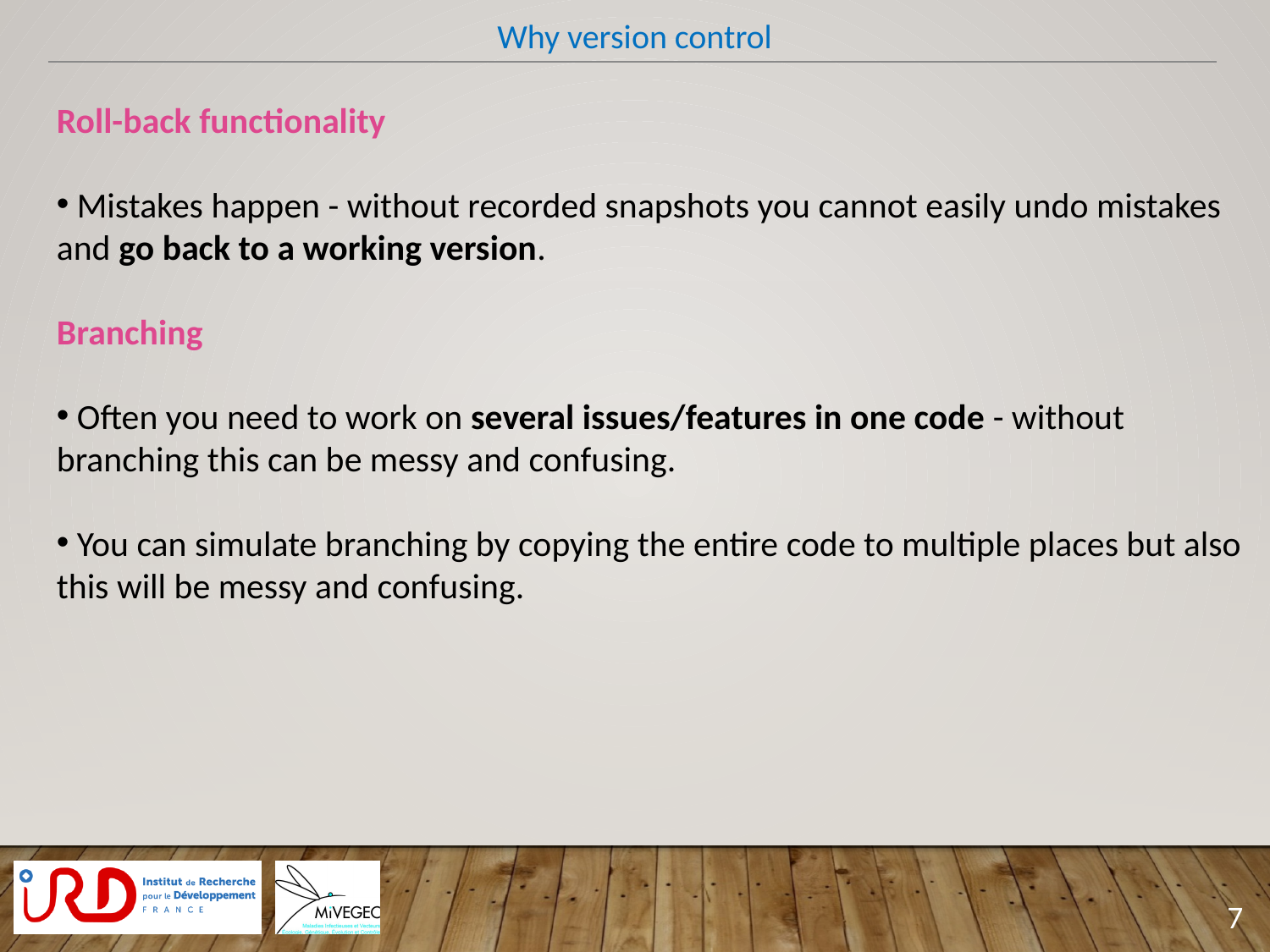

Why version control

Roll-back functionality

 Mistakes happen - without recorded snapshots you cannot easily undo mistakes and go back to a working version.

Branching

 Often you need to work on several issues/features in one code - without branching this can be messy and confusing.

 You can simulate branching by copying the entire code to multiple places but also this will be messy and confusing.

7